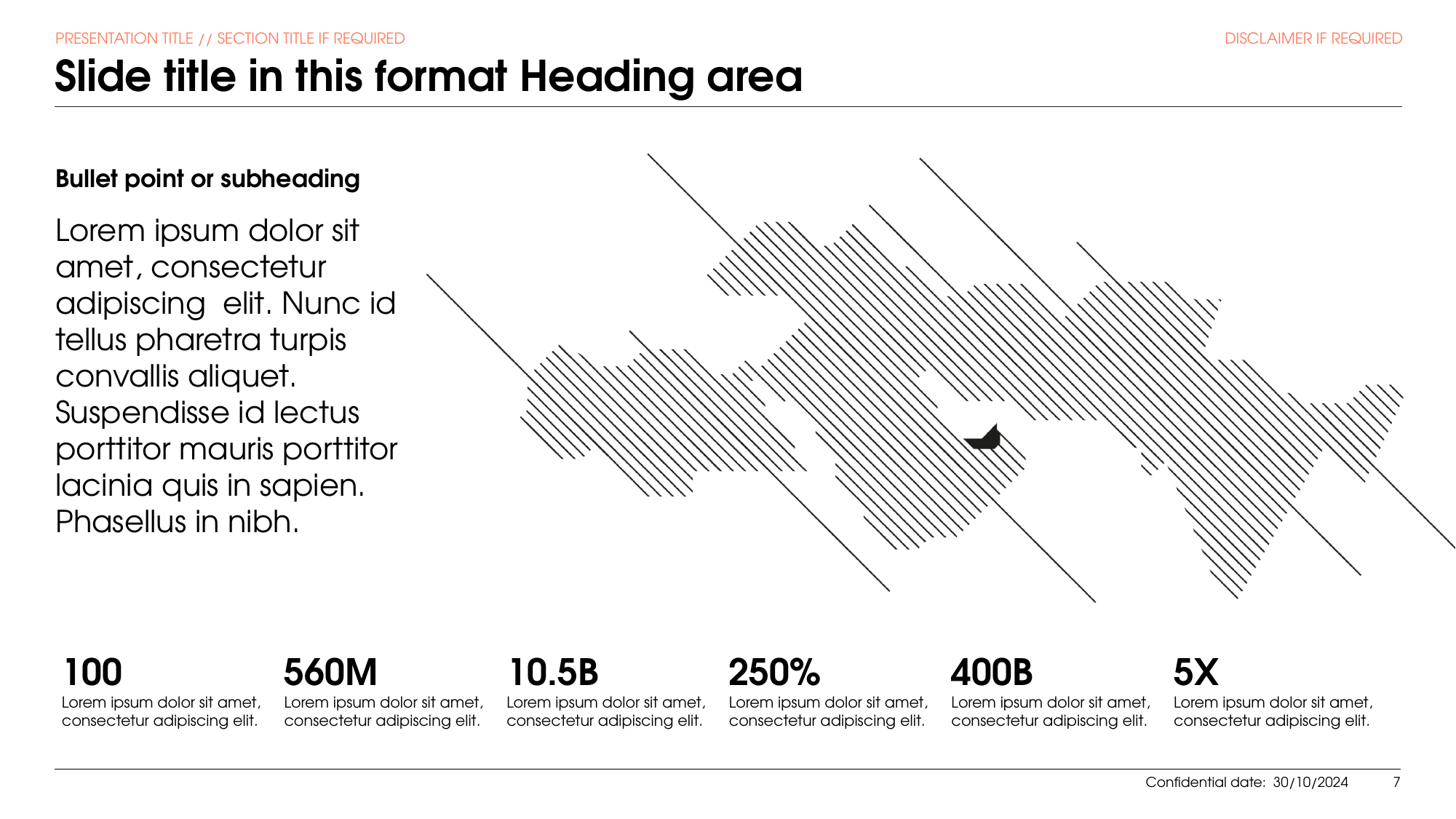

PRESENTATION TITLE // SECTION TITLE IF REQUIRED
DISCLAIMER IF REQUIRED
# Slide title in this format Heading area
Bullet point or subheading
Lorem ipsum dolor sit amet, consectetur adipiscing  elit. Nunc id tellus pharetra turpis convallis aliquet.  Suspendisse id lectus porttitor mauris porttitor  lacinia quis in sapien. Phasellus in nibh.
100
Lorem ipsum dolor sit amet, consectetur adipiscing elit.

560M
Lorem ipsum dolor sit amet, consectetur adipiscing elit.
10.5B
Lorem ipsum dolor sit amet, consectetur adipiscing elit.
250%
Lorem ipsum dolor sit amet, consectetur adipiscing elit.
400B
Lorem ipsum dolor sit amet, consectetur adipiscing elit.
5X
Lorem ipsum dolor sit amet, consectetur adipiscing elit.
7
Confidential date:
30/10/2024